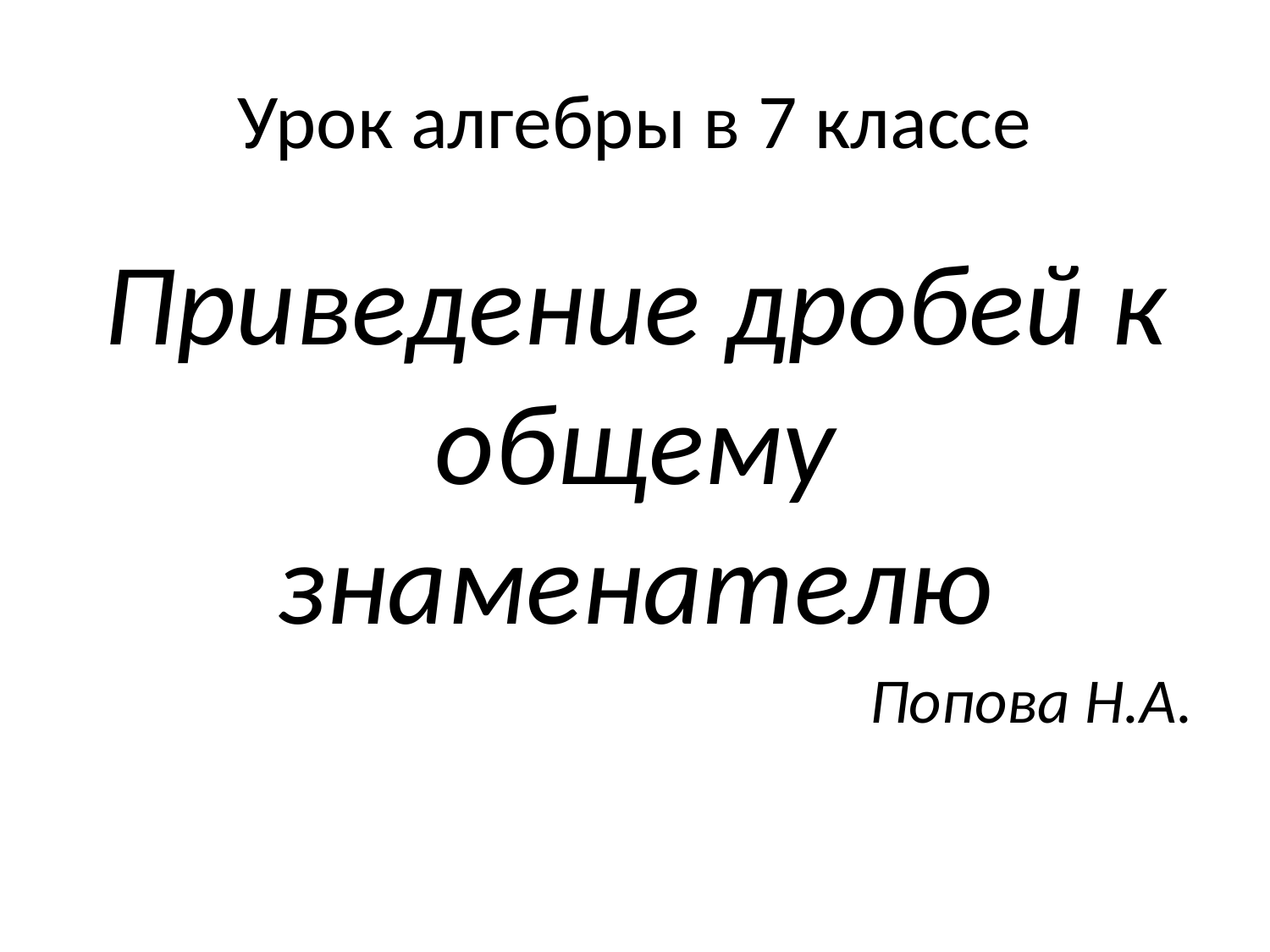

# Урок алгебры в 7 классе
Приведение дробей к общему знаменателю
Попова Н.А.